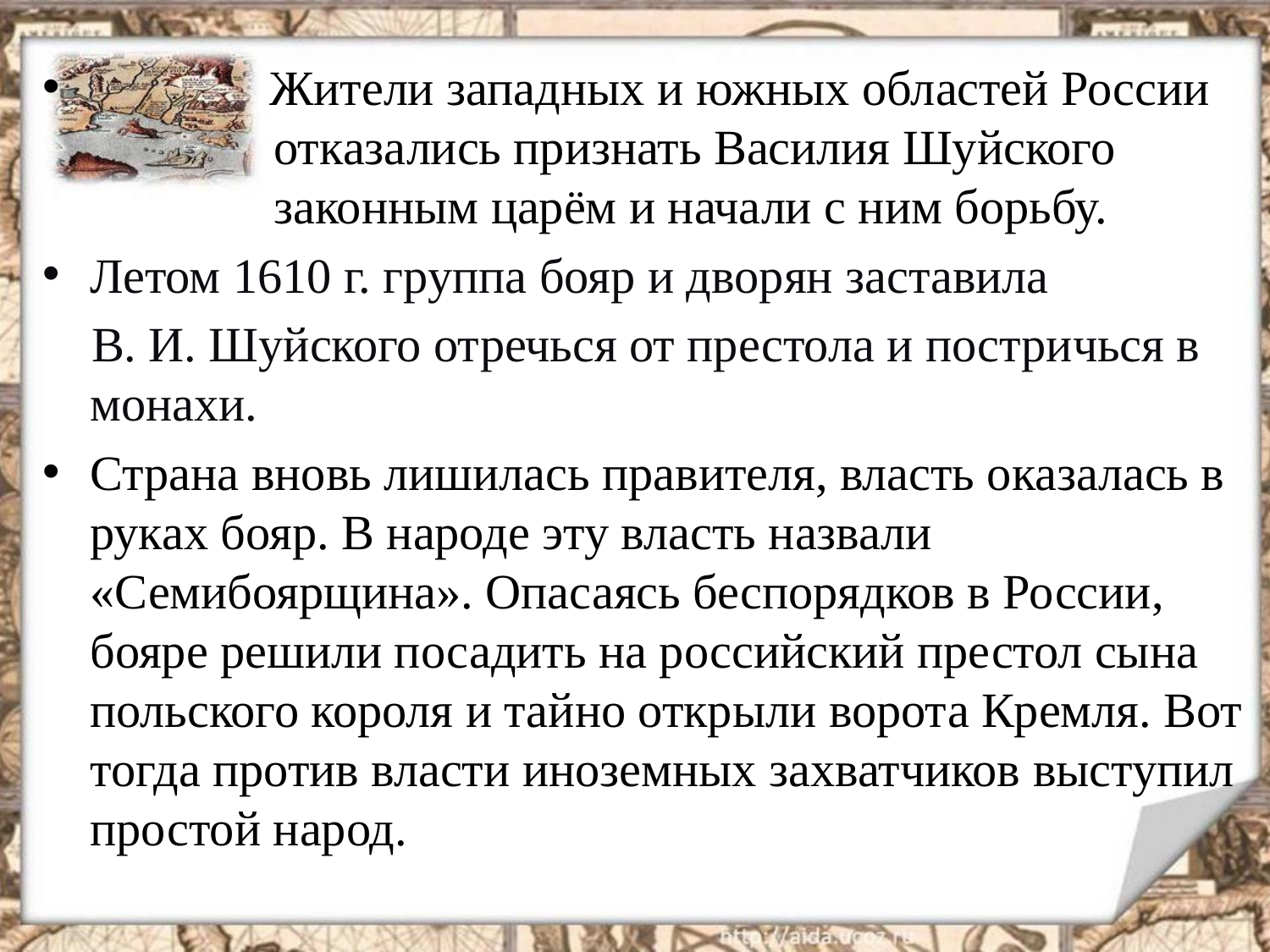

Жители западных и южных областей России
               отказались признать Василия Шуйского
               законным царём и начали с ним борьбу.
Летом 1610 г. группа бояр и дворян заставила
    В. И. Шуйского отречься от престола и постричься в монахи.
Страна вновь лишилась правителя, власть оказалась в руках бояр. В народе эту власть назвали «Семибоярщина». Опасаясь беспорядков в России, бояре решили посадить на российский престол сына польского короля и тайно открыли ворота Кремля. Вот тогда против власти иноземных захватчиков выступил простой народ.